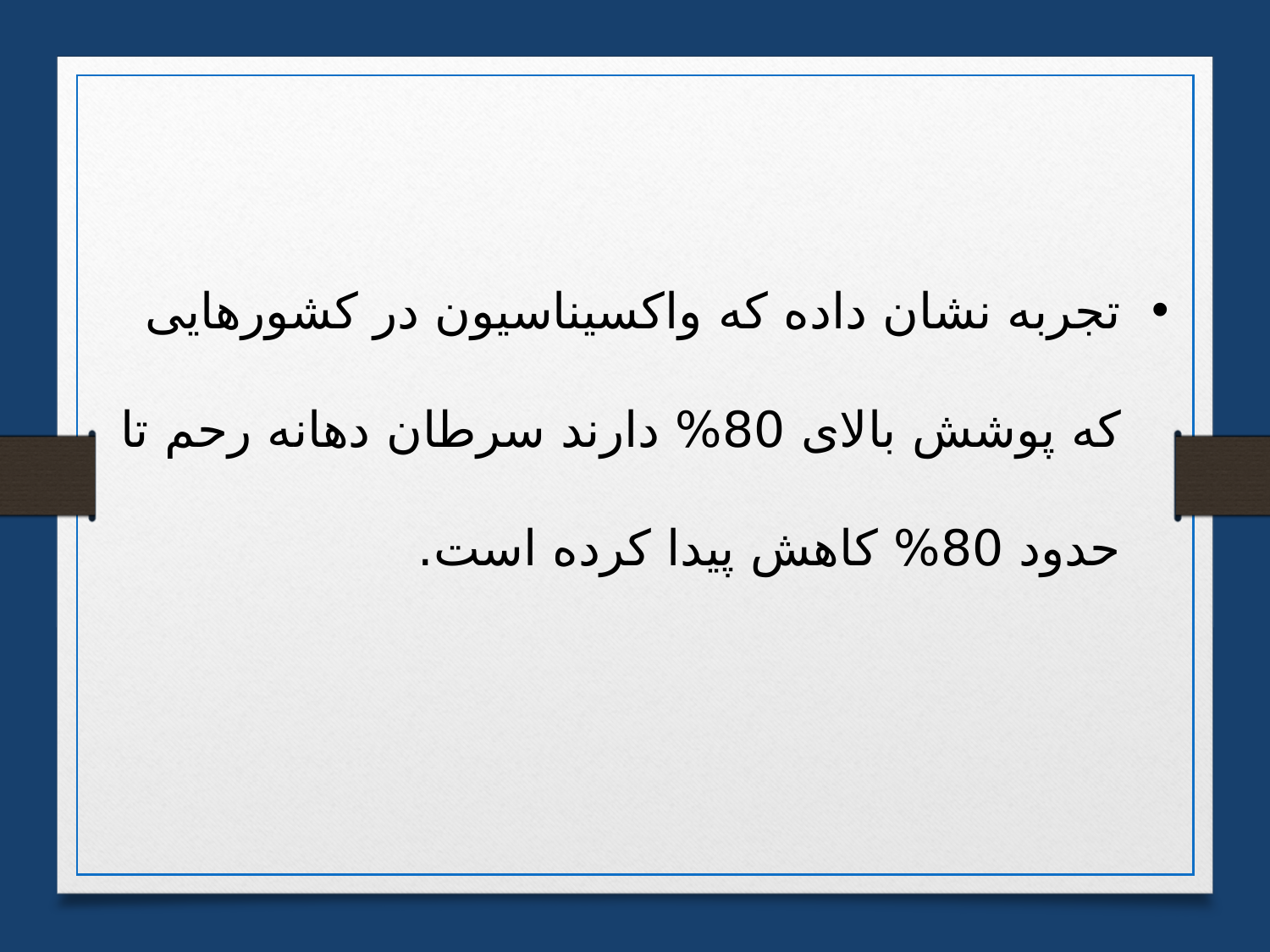

تجربه نشان داده که واکسیناسیون در کشورهایی که پوشش بالای 80% دارند سرطان دهانه رحم تا حدود 80% کاهش پیدا کرده است.